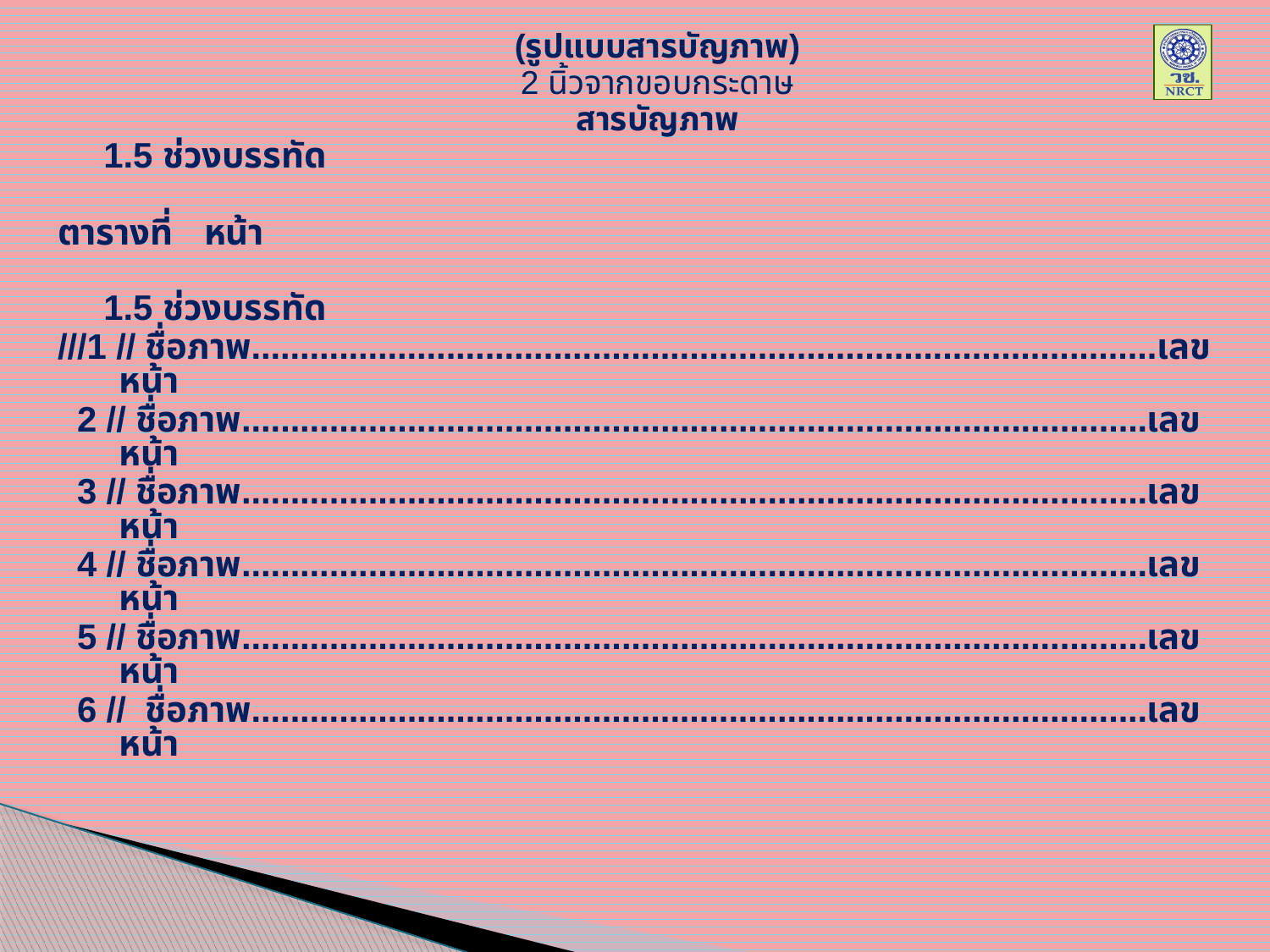

(รูปแบบสารบัญภาพ)
2 นิ้วจากขอบกระดาษ
สารบัญภาพ
1.5 ช่วงบรรทัด

ตารางที่								หน้า

1.5 ช่วงบรรทัด
///1 // ชื่อภาพ.............................................................................................เลขหน้า
  2 // ชื่อภาพ.............................................................................................เลขหน้า
  3 // ชื่อภาพ.............................................................................................เลขหน้า
  4 // ชื่อภาพ.............................................................................................เลขหน้า
  5 // ชื่อภาพ.............................................................................................เลขหน้า
  6 //  ชื่อภาพ............................................................................................เลขหน้า